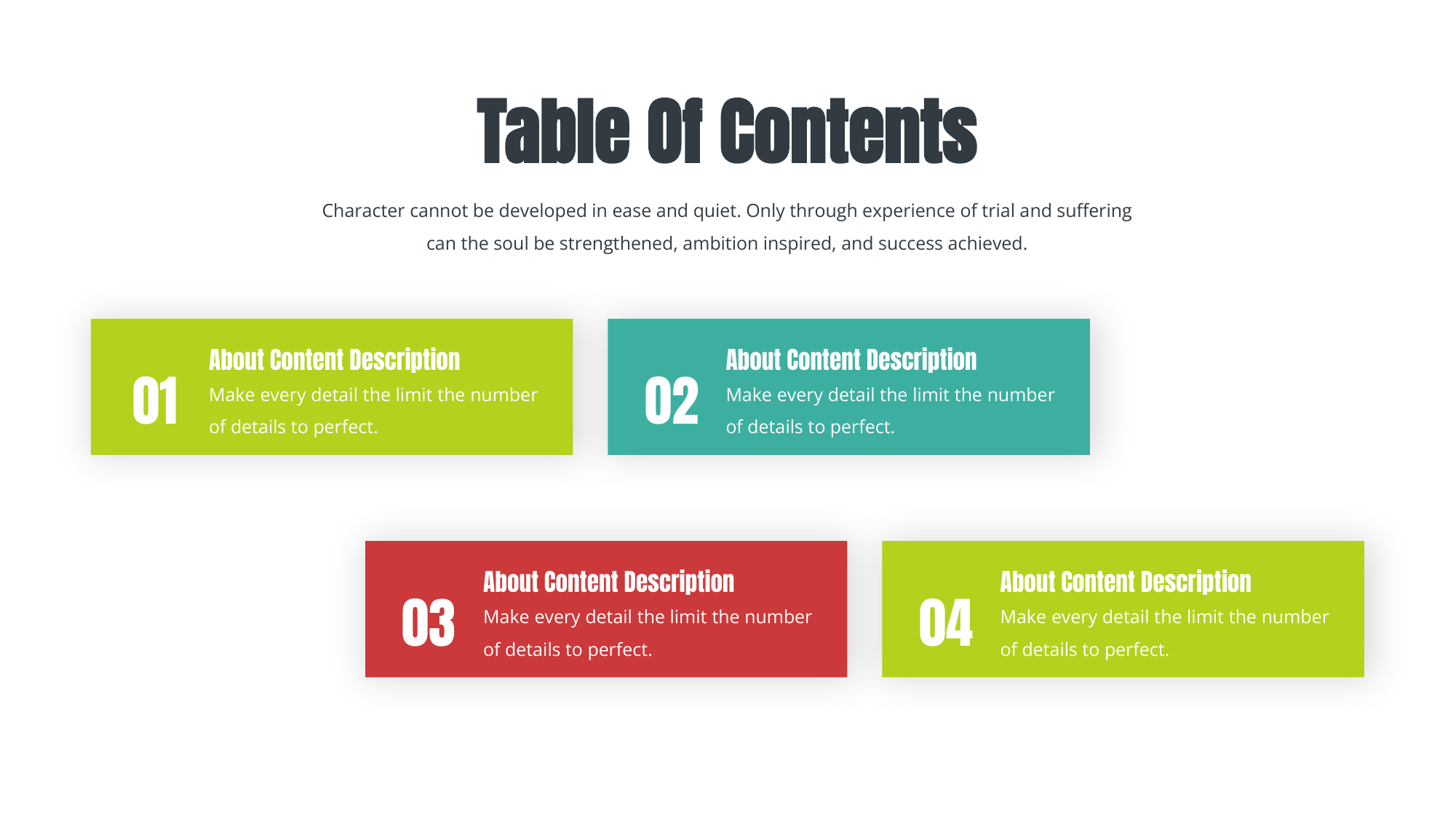

Table Of Contents
Character cannot be developed in ease and quiet. Only through experience of trial and suffering can the soul be strengthened, ambition inspired, and success achieved.

About Content Description
About Content Description
01
02
Make every detail the limit the number of details to perfect.
Make every detail the limit the number of details to perfect.

About Content Description
About Content Description
03
04
Make every detail the limit the number of details to perfect.
Make every detail the limit the number of details to perfect.